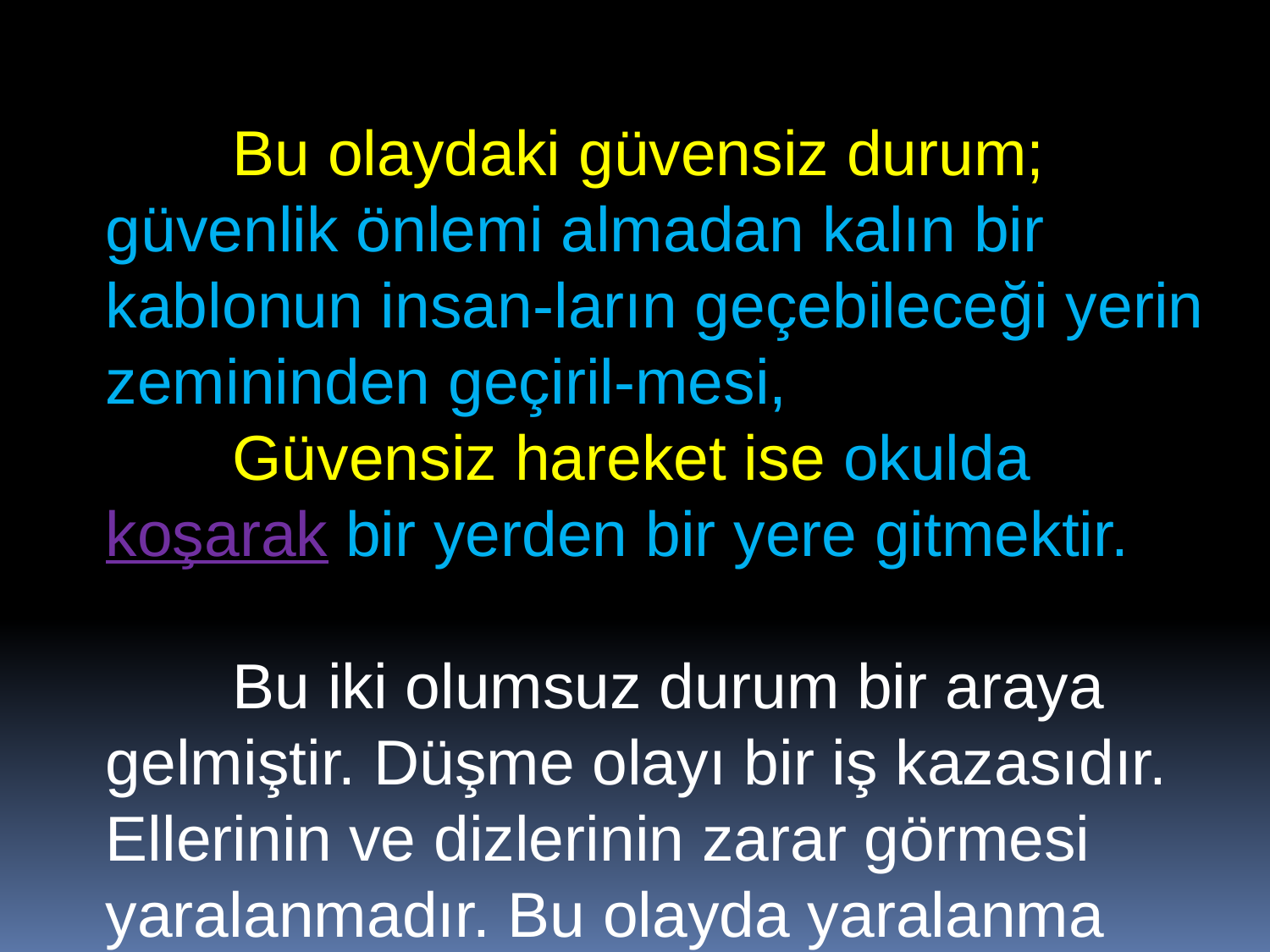

Bu olaydaki güvensiz durum; güvenlik önlemi almadan kalın bir kablonun insan-ların geçebileceği yerin zemininden geçiril-mesi,
	Güvensiz hareket ise okulda koşarak bir yerden bir yere gitmektir.
	Bu iki olumsuz durum bir araya gelmiştir. Düşme olayı bir iş kazasıdır. Ellerinin ve dizlerinin zarar görmesi yaralanmadır. Bu olayda yaralanma kazanın bir sonucudur.